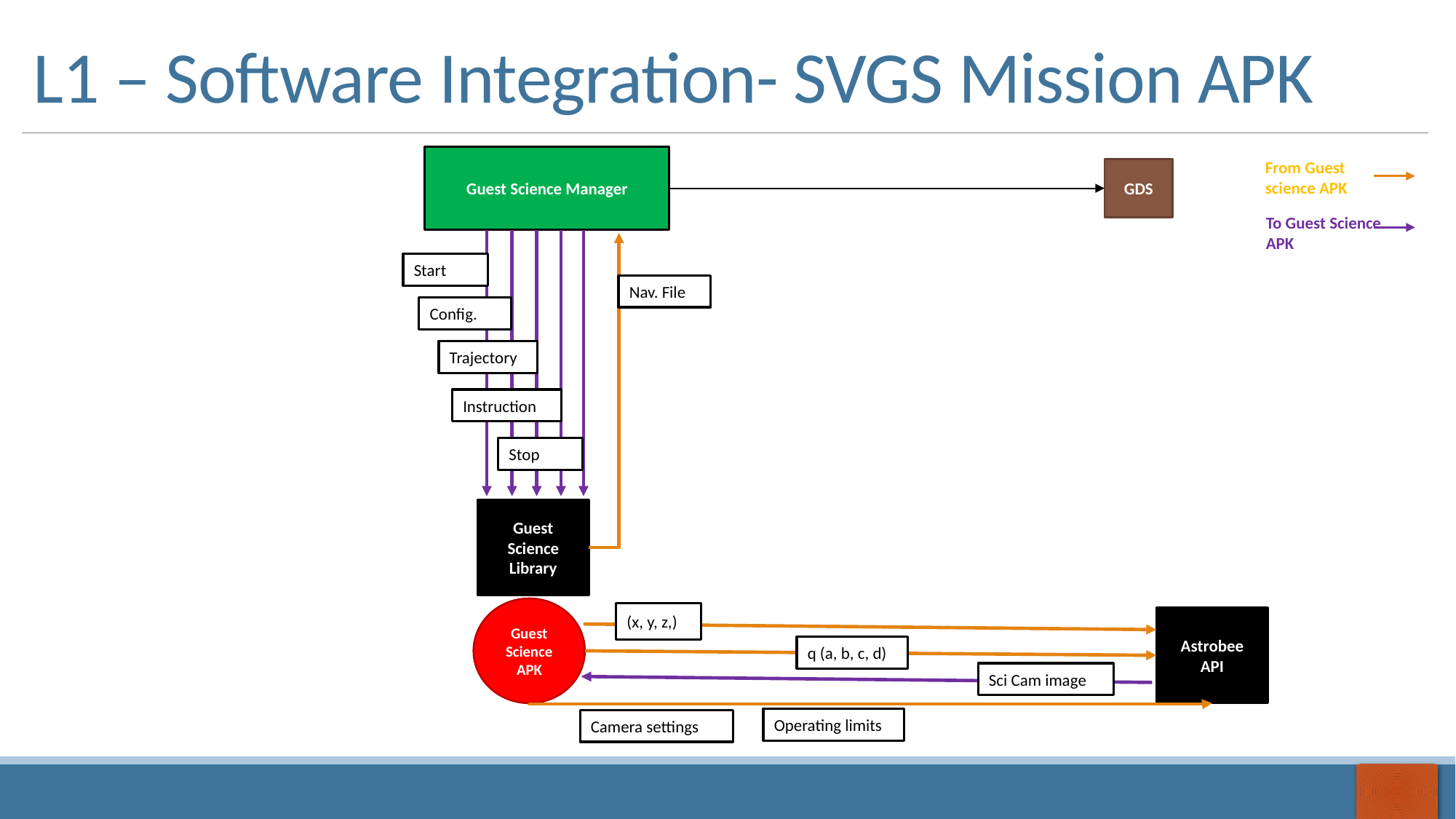

L1 – Software Integration- SVGS Mission APK
Guest Science Manager
From Guest science APK
GDS
To Guest Science APK
Start
Nav. File
Config.
Trajectory
Instruction
Stop
Guest Science Library
Guest Science APK
(x, y, z,)
Astrobee API
q (a, b, c, d)
Sci Cam image
Operating limits
Camera settings